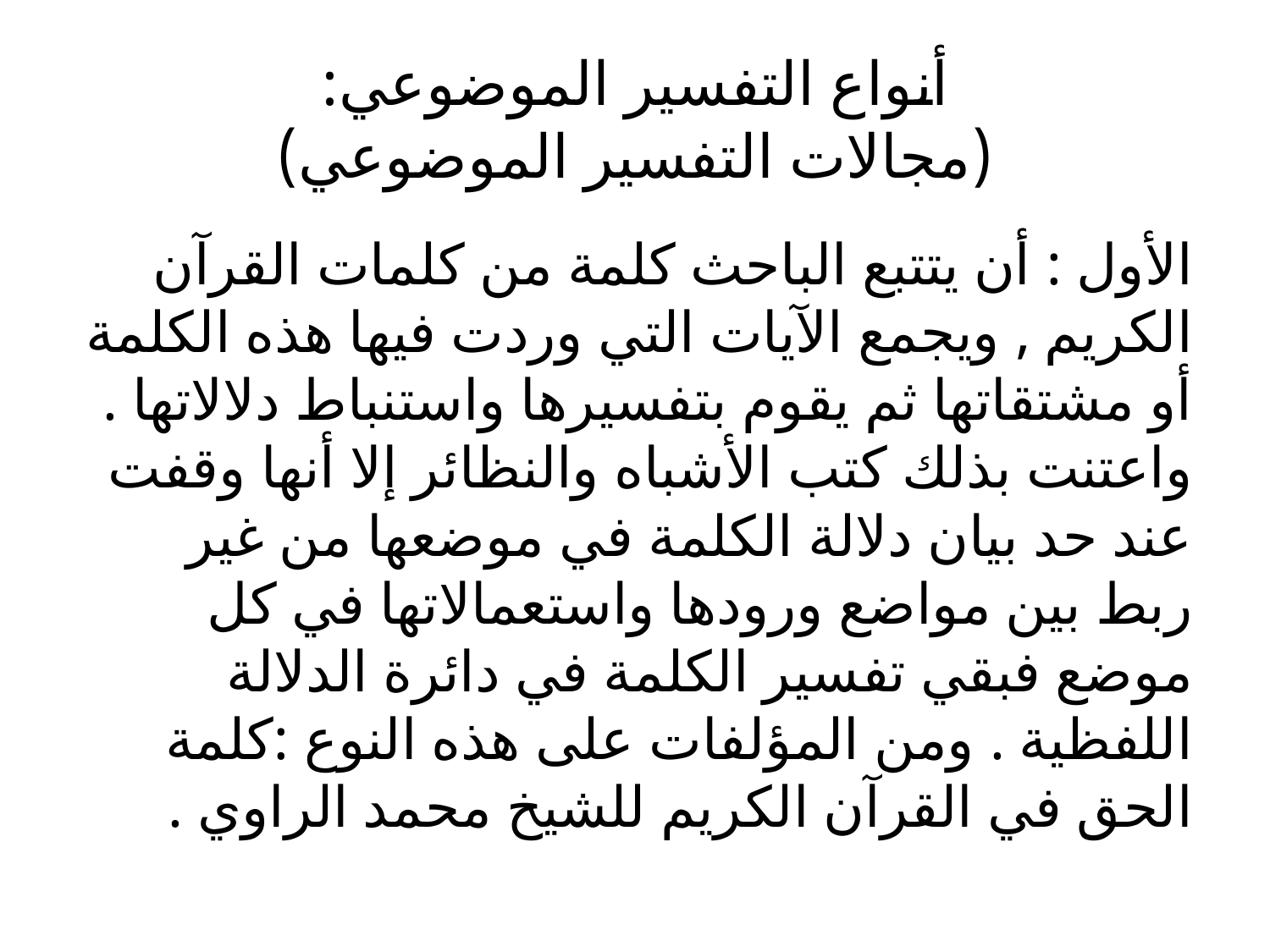

# أنواع التفسير الموضوعي: (مجالات التفسير الموضوعي)
الأول : أن يتتبع الباحث كلمة من كلمات القرآن الكريم , ويجمع الآيات التي وردت فيها هذه الكلمة أو مشتقاتها ثم يقوم بتفسيرها واستنباط دلالاتها . واعتنت بذلك كتب الأشباه والنظائر إلا أنها وقفت عند حد بيان دلالة الكلمة في موضعها من غير ربط بين مواضع ورودها واستعمالاتها في كل موضع فبقي تفسير الكلمة في دائرة الدلالة اللفظية . ومن المؤلفات على هذه النوع :كلمة الحق في القرآن الكريم للشيخ محمد الراوي .